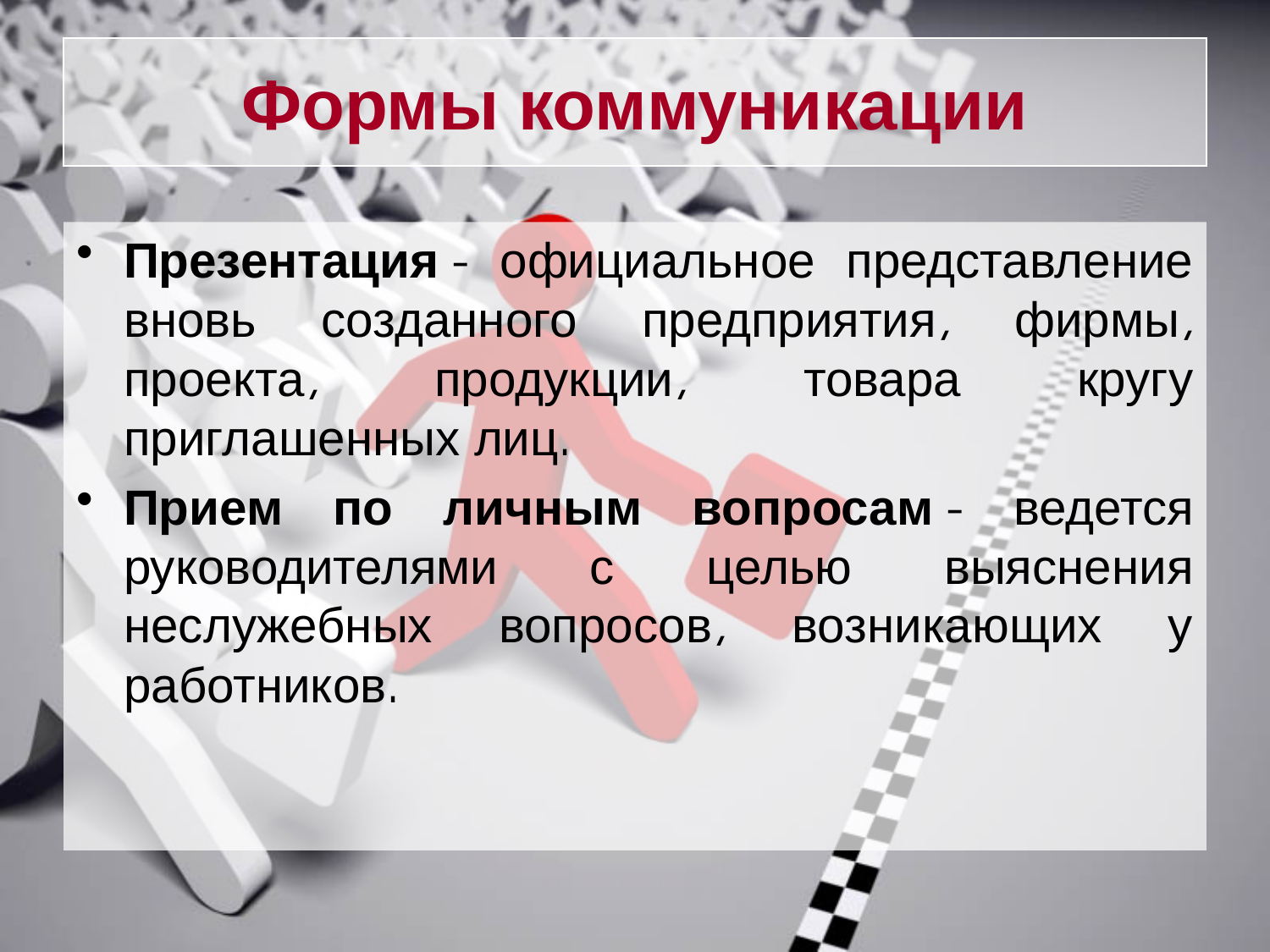

# Формы коммуникации
Презентация - официальное представление вновь созданного предприятия, фирмы, проекта, продукции, товара кругу приглашенных лиц.
Прием по личным вопросам - ведется руководителями с целью выяснения неслужебных вопросов, возникающих у работников.